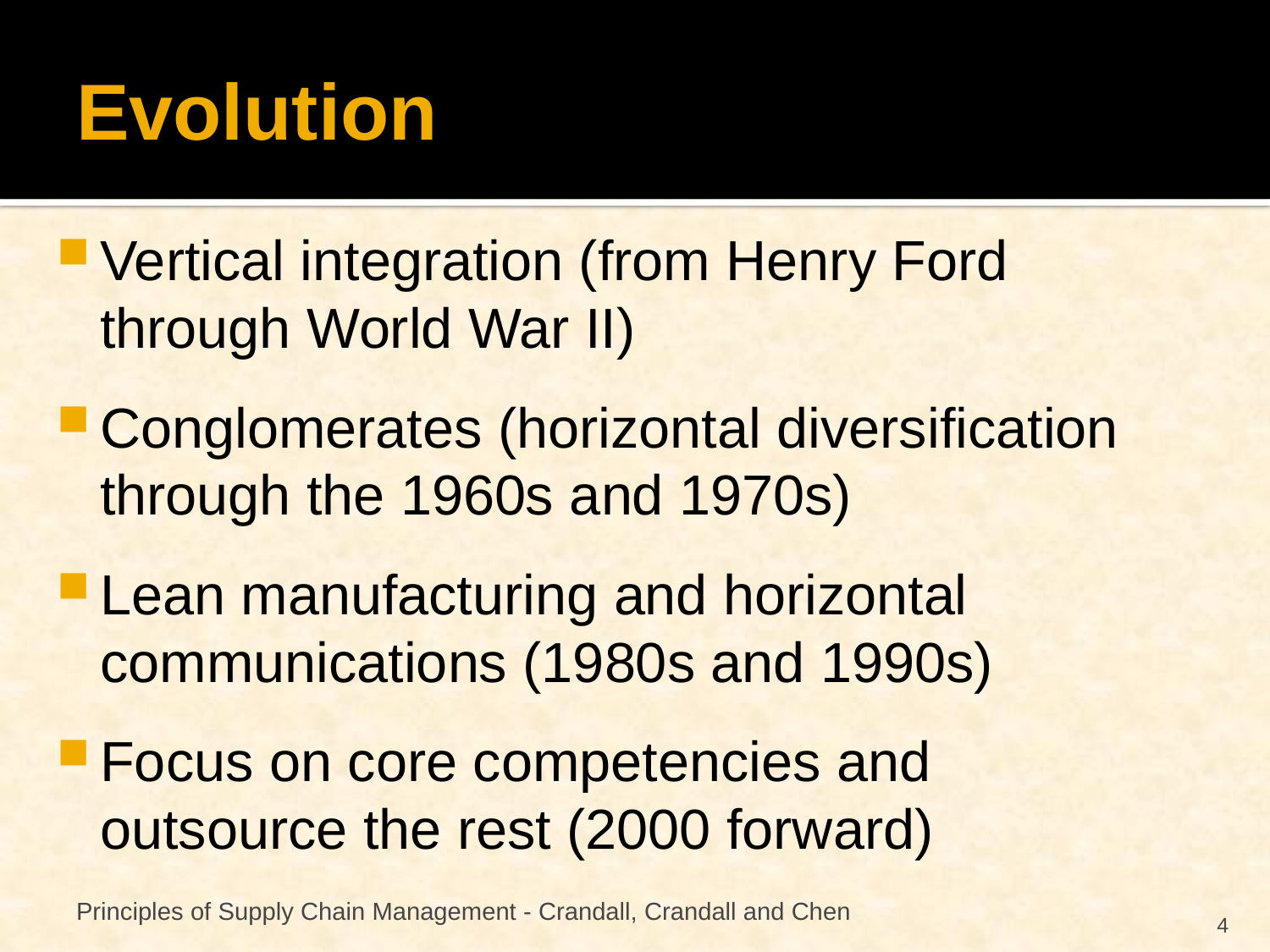

# Evolution
Vertical integration (from Henry Ford through World War II)
Conglomerates (horizontal diversification through the 1960s and 1970s)
Lean manufacturing and horizontal communications (1980s and 1990s)
Focus on core competencies and outsource the rest (2000 forward)
Principles of Supply Chain Management - Crandall, Crandall and Chen
4